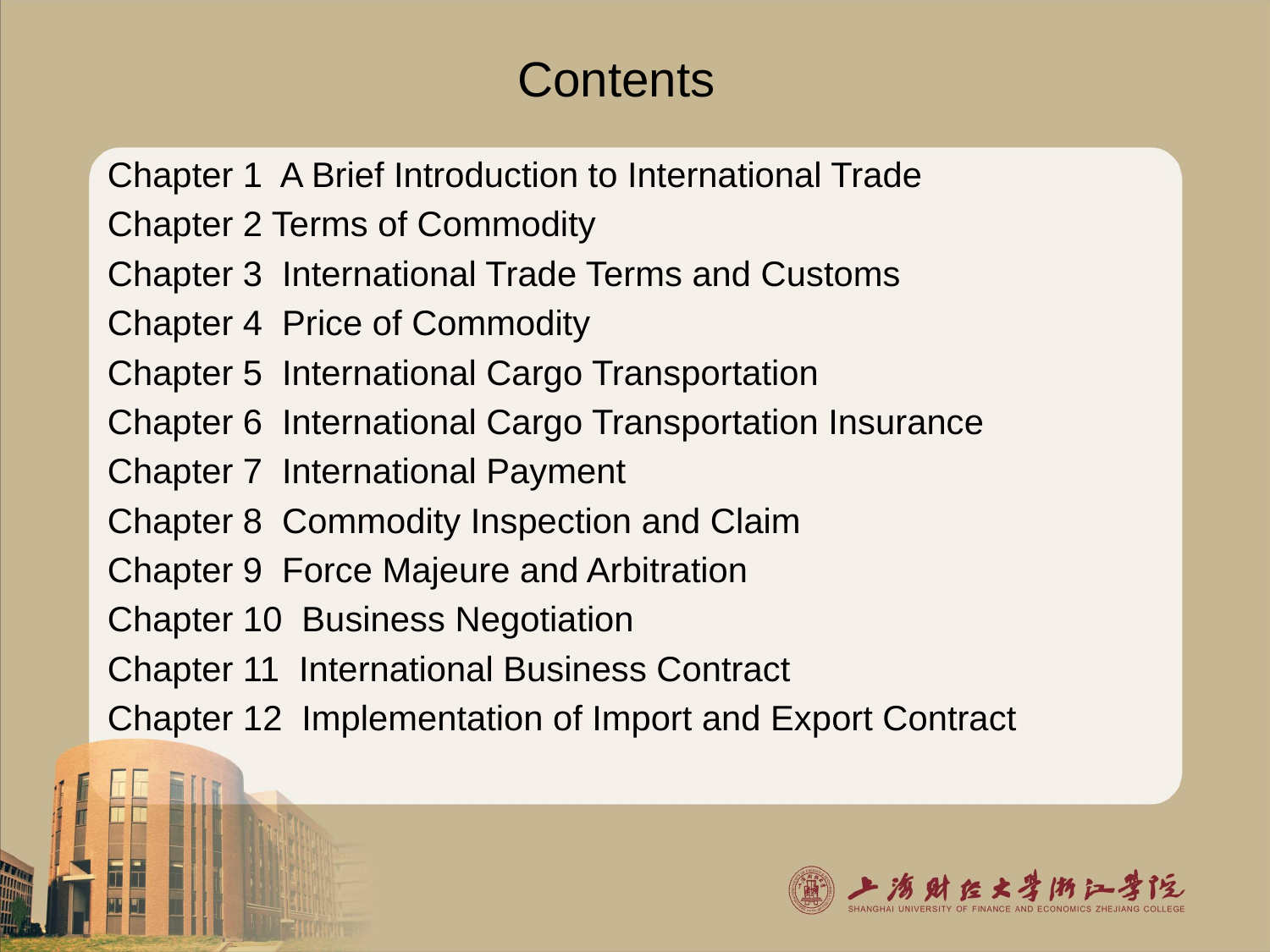

# Contents
Chapter 1  A Brief Introduction to International Trade
Chapter 2 Terms of Commodity
Chapter 3  International Trade Terms and Customs
Chapter 4  Price of Commodity
Chapter 5  International Cargo Transportation
Chapter 6  International Cargo Transportation Insurance
Chapter 7  International Payment
Chapter 8  Commodity Inspection and Claim
Chapter 9  Force Majeure and Arbitration
Chapter 10  Business Negotiation
Chapter 11  International Business Contract
Chapter 12  Implementation of Import and Export Contract